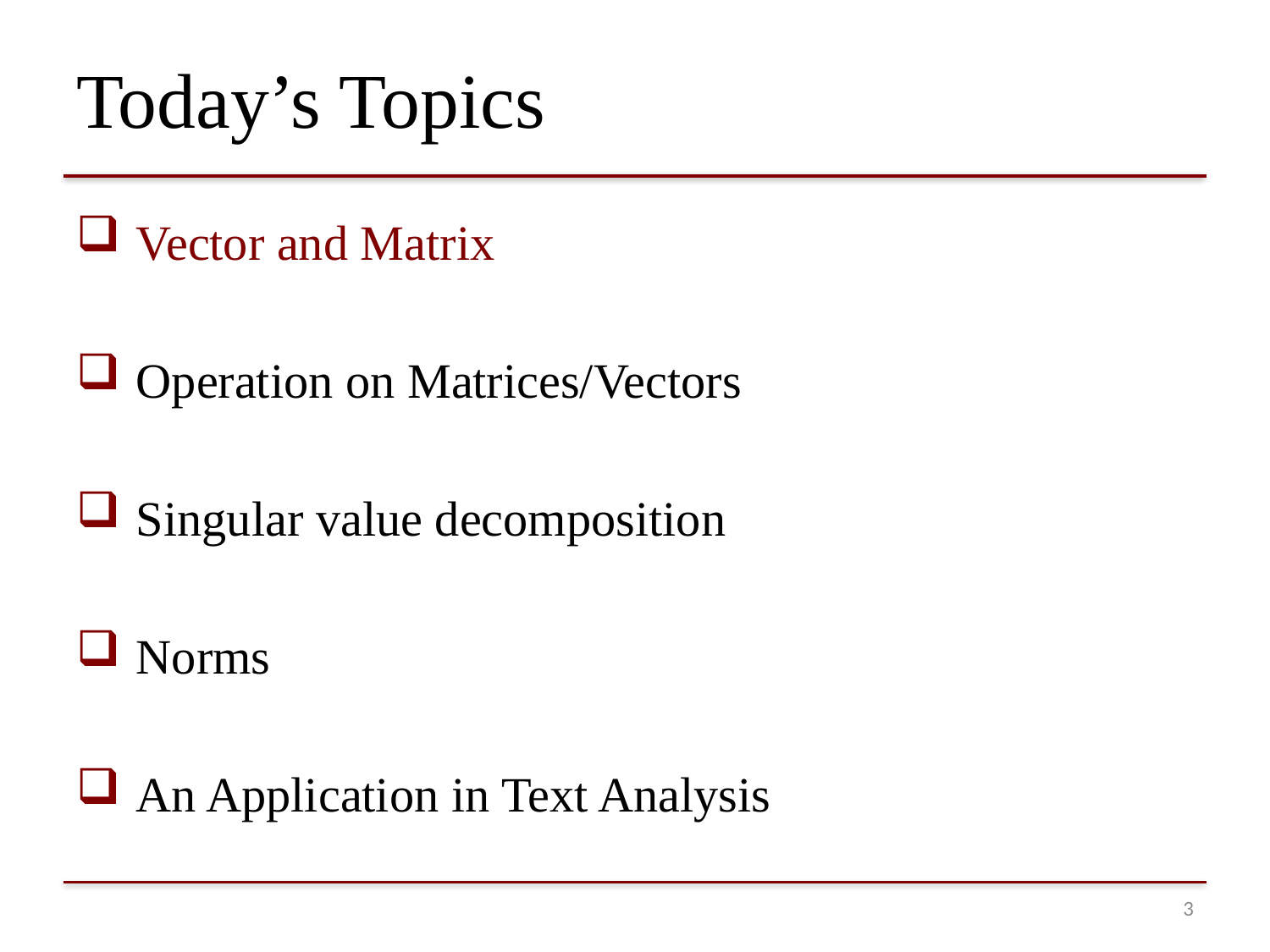

# Today’s Topics
 Vector and Matrix

 Operation on Matrices/Vectors

 Singular value decomposition

 Norms

 An Application in Text Analysis
3